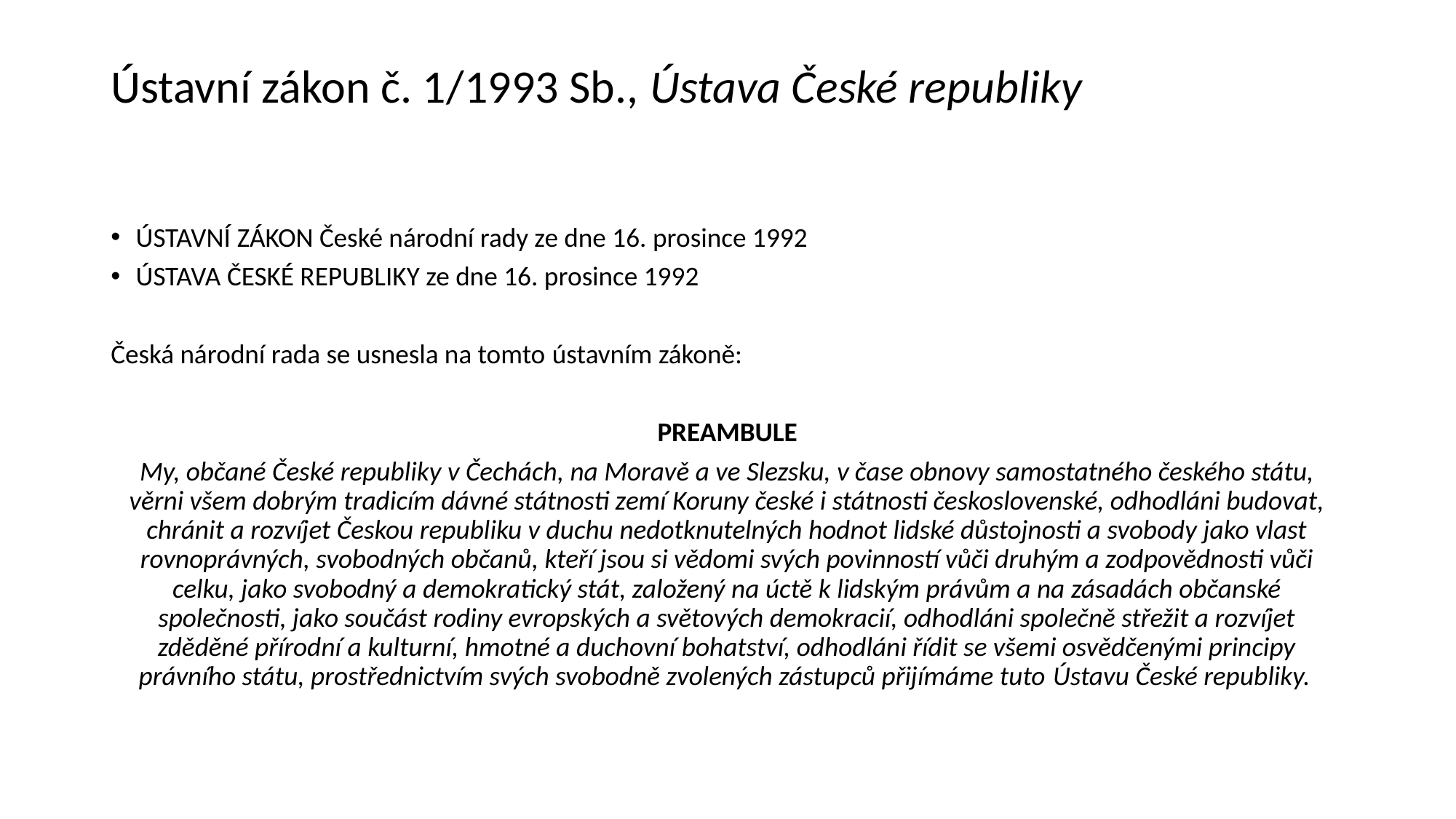

# Ústavní zákon č. 1/1993 Sb., Ústava České republiky
ÚSTAVNÍ ZÁKON České národní rady ze dne 16. prosince 1992
ÚSTAVA ČESKÉ REPUBLIKY ze dne 16. prosince 1992

Česká národní rada se usnesla na tomto ústavním zákoně:

PREAMBULE
My, občané České republiky v Čechách, na Moravě a ve Slezsku, v čase obnovy samostatného českého státu, věrni všem dobrým tradicím dávné státnosti zemí Koruny české i státnosti československé, odhodláni budovat, chránit a rozvíjet Českou republiku v duchu nedotknutelných hodnot lidské důstojnosti a svobody jako vlast rovnoprávných, svobodných občanů, kteří jsou si vědomi svých povinností vůči druhým a zodpovědnosti vůči celku, jako svobodný a demokratický stát, založený na úctě k lidským právům a na zásadách občanské společnosti, jako součást rodiny evropských a světových demokracií, odhodláni společně střežit a rozvíjet zděděné přírodní a kulturní, hmotné a duchovní bohatství, odhodláni řídit se všemi osvědčenými principy právního státu, prostřednictvím svých svobodně zvolených zástupců přijímáme tuto Ústavu České republiky.